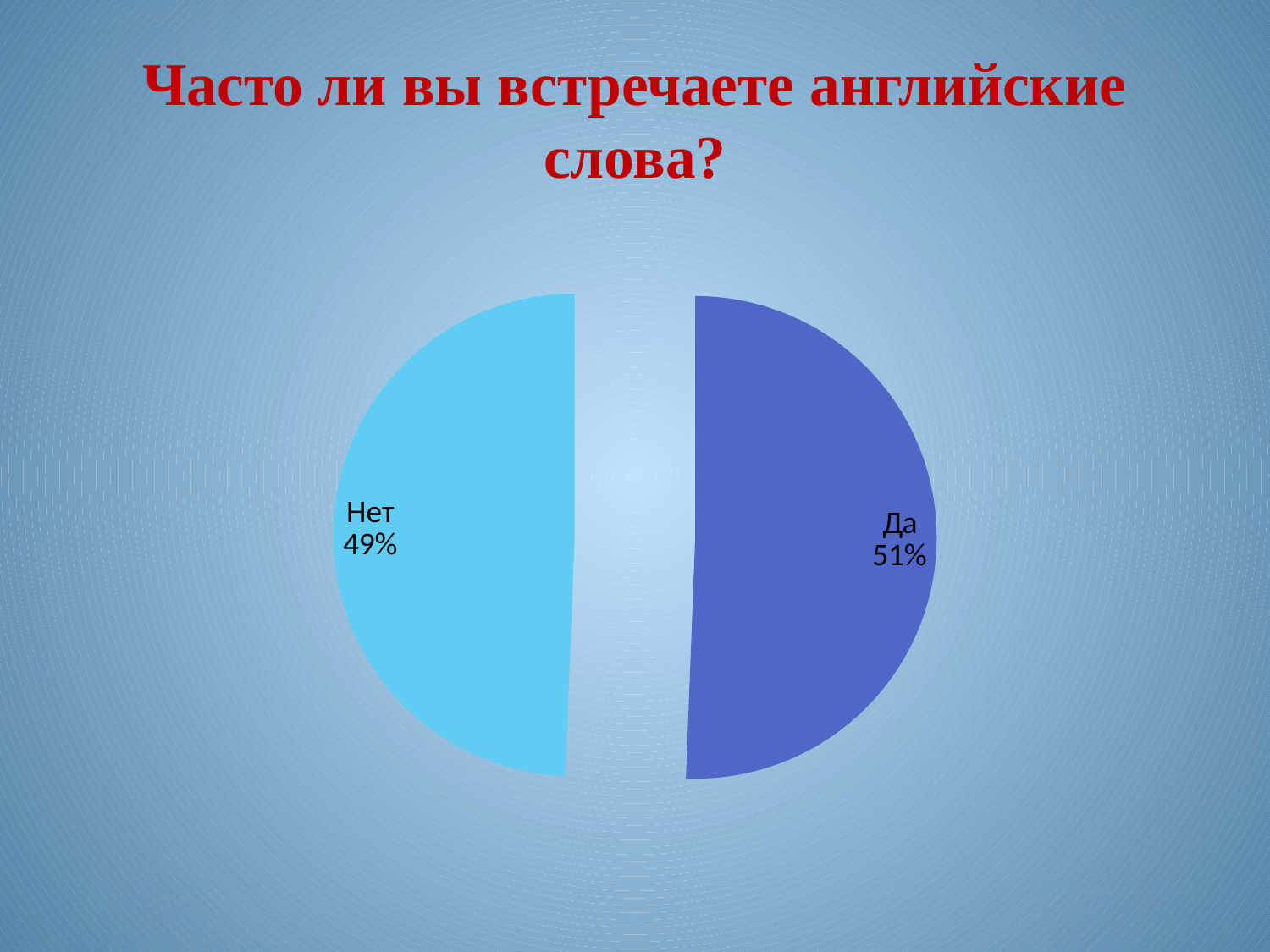

# Часто ли вы встречаете английские слова?

### Chart

| Category | Продажи |
|---|---|
| Да | 8.2 |
| Нет | 8.0 |